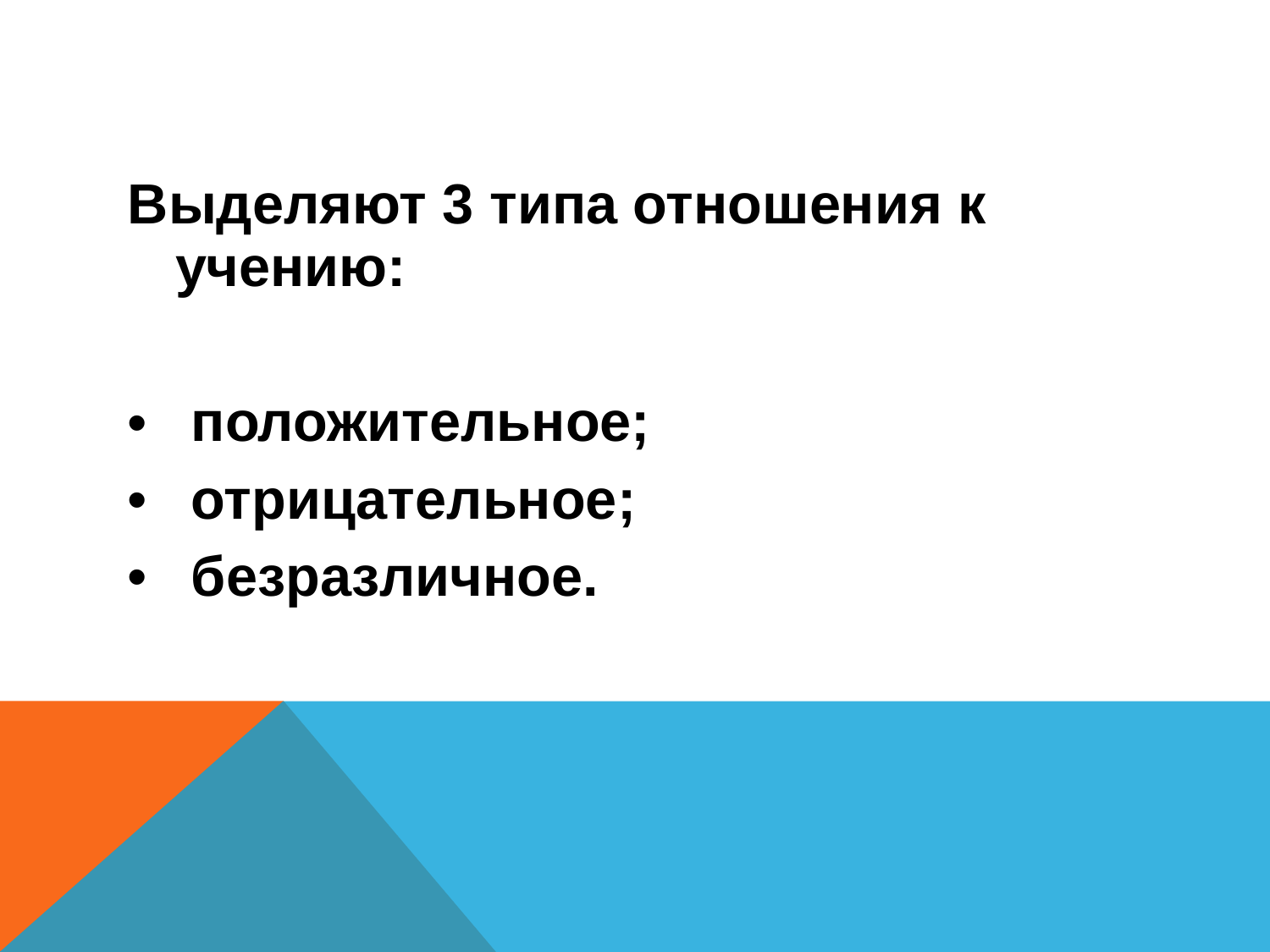

#
Выделяют 3 типа отношения к учению:

положительное;
отрицательное;
безразличное.